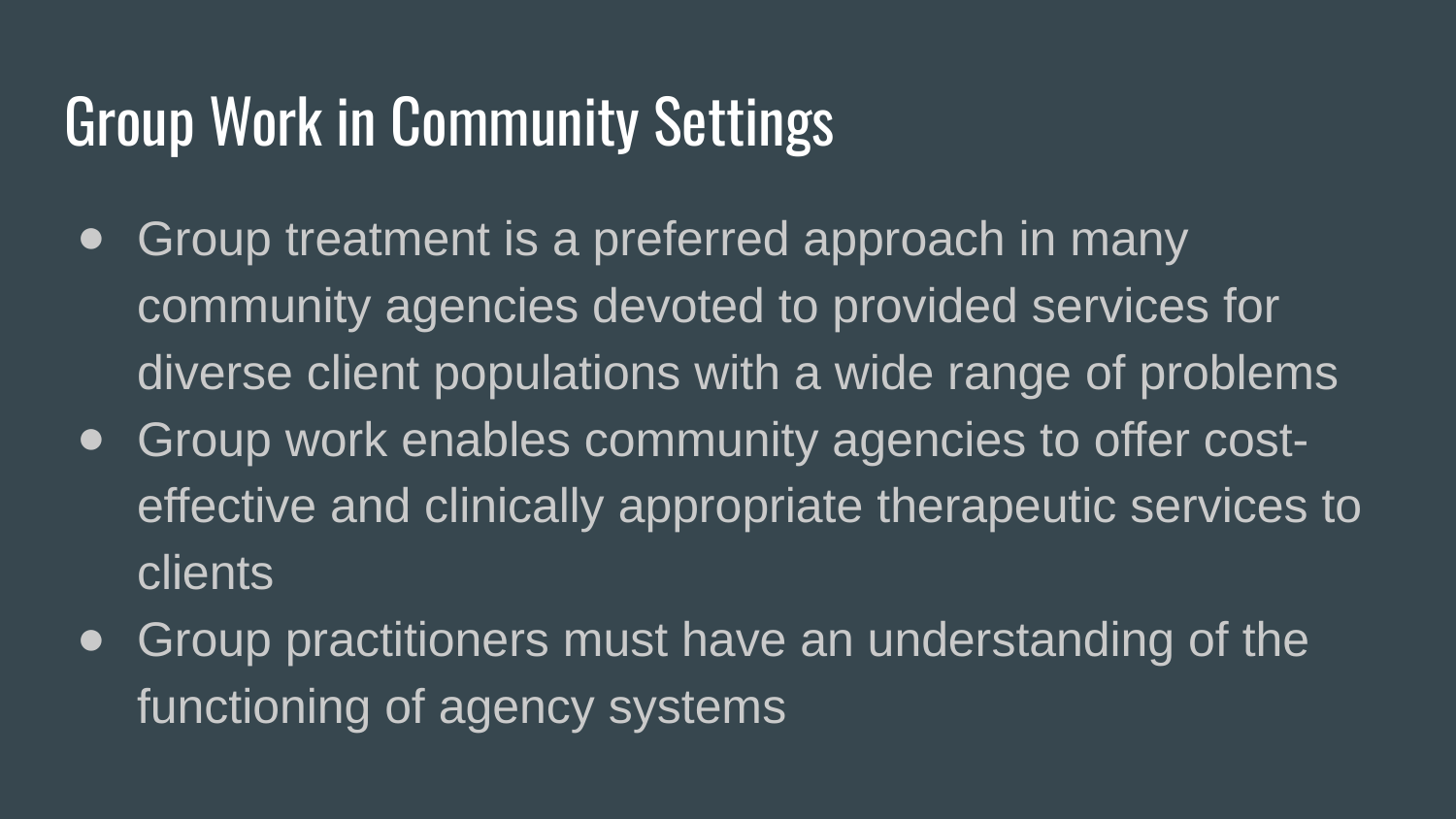

# Group Work in Community Settings
Group treatment is a preferred approach in many community agencies devoted to provided services for diverse client populations with a wide range of problems
Group work enables community agencies to offer cost-effective and clinically appropriate therapeutic services to clients
Group practitioners must have an understanding of the functioning of agency systems